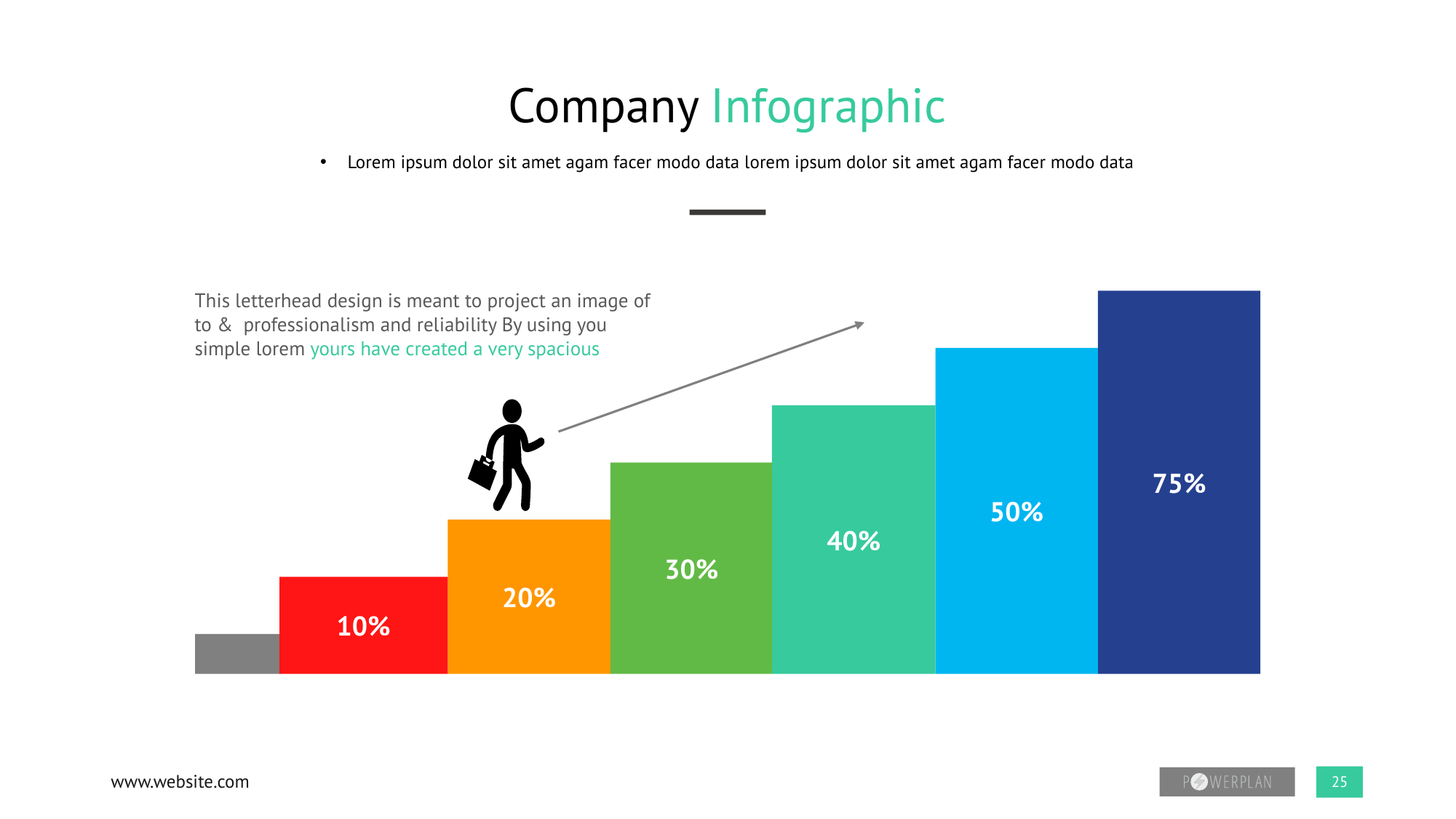

# Company Infographic
Lorem ipsum dolor sit amet agam facer modo data lorem ipsum dolor sit amet agam facer modo data

This letterhead design is meant to project an image of  to &  professionalism and reliability By using you simple lorem yours have created a very spacious

75%

50%
40%

30%
20%

10%

www.website.com
25